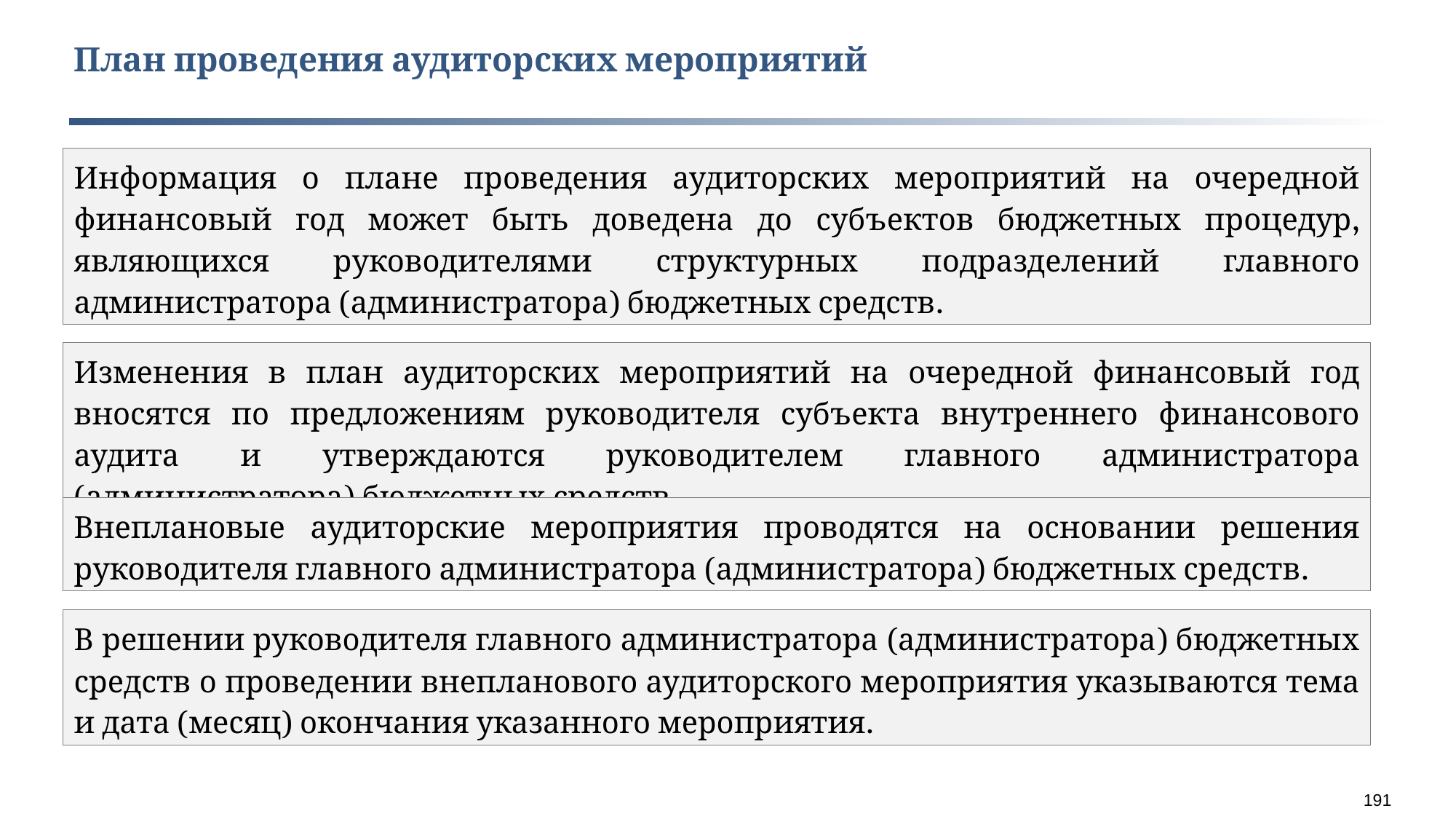

План проведения аудиторских мероприятий
Информация о плане проведения аудиторских мероприятий на очередной финансовый год может быть доведена до субъектов бюджетных процедур, являющихся руководителями структурных подразделений главного администратора (администратора) бюджетных средств.
Изменения в план аудиторских мероприятий на очередной финансовый год вносятся по предложениям руководителя субъекта внутреннего финансового аудита и утверждаются руководителем главного администратора (администратора) бюджетных средств.
Внеплановые аудиторские мероприятия проводятся на основании решения руководителя главного администратора (администратора) бюджетных средств.
В решении руководителя главного администратора (администратора) бюджетных средств о проведении внепланового аудиторского мероприятия указываются тема и дата (месяц) окончания указанного мероприятия.